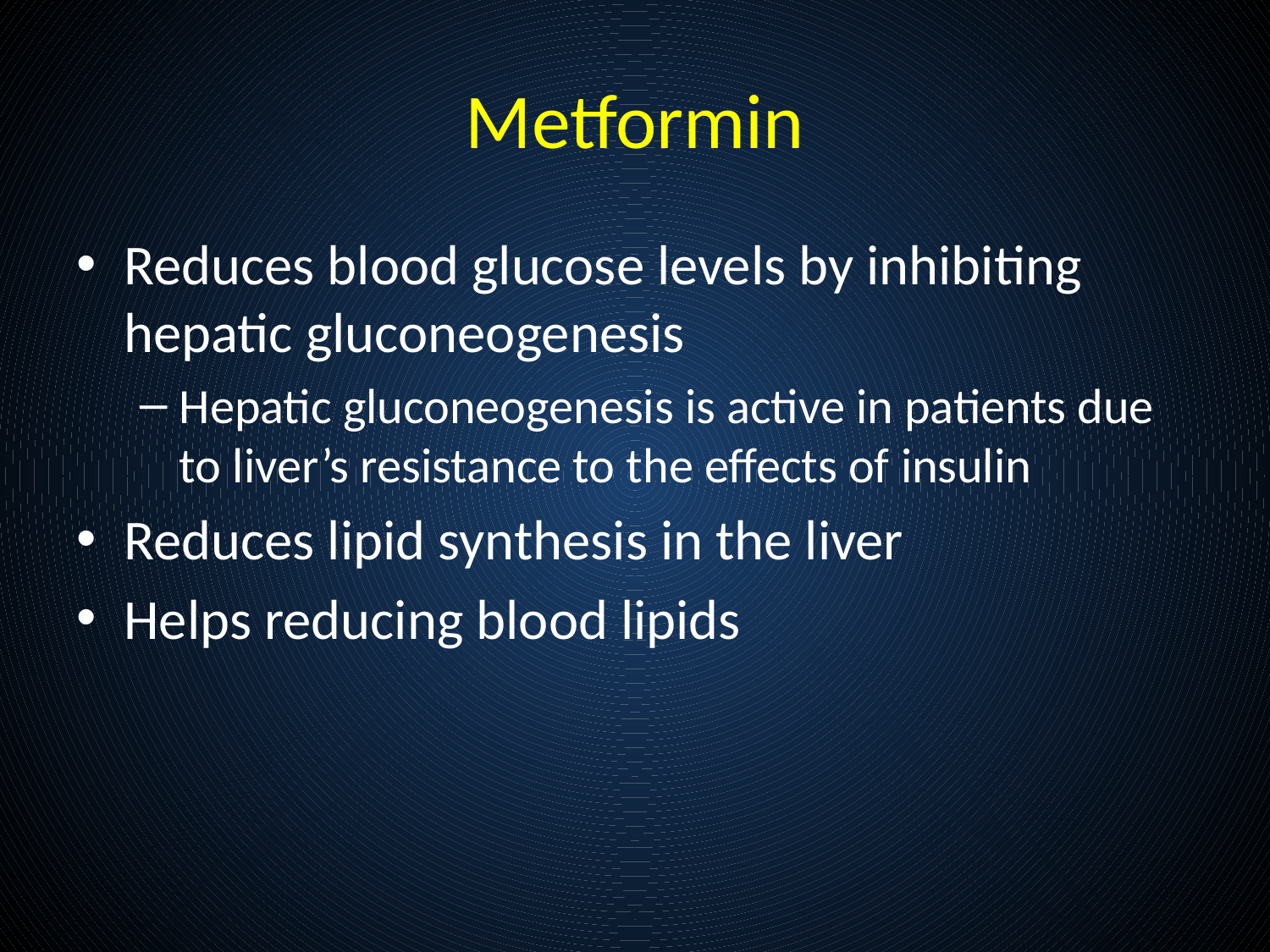

# Metformin
Reduces blood glucose levels by inhibiting hepatic gluconeogenesis
Hepatic gluconeogenesis is active in patients due to liver’s resistance to the effects of insulin
Reduces lipid synthesis in the liver
Helps reducing blood lipids